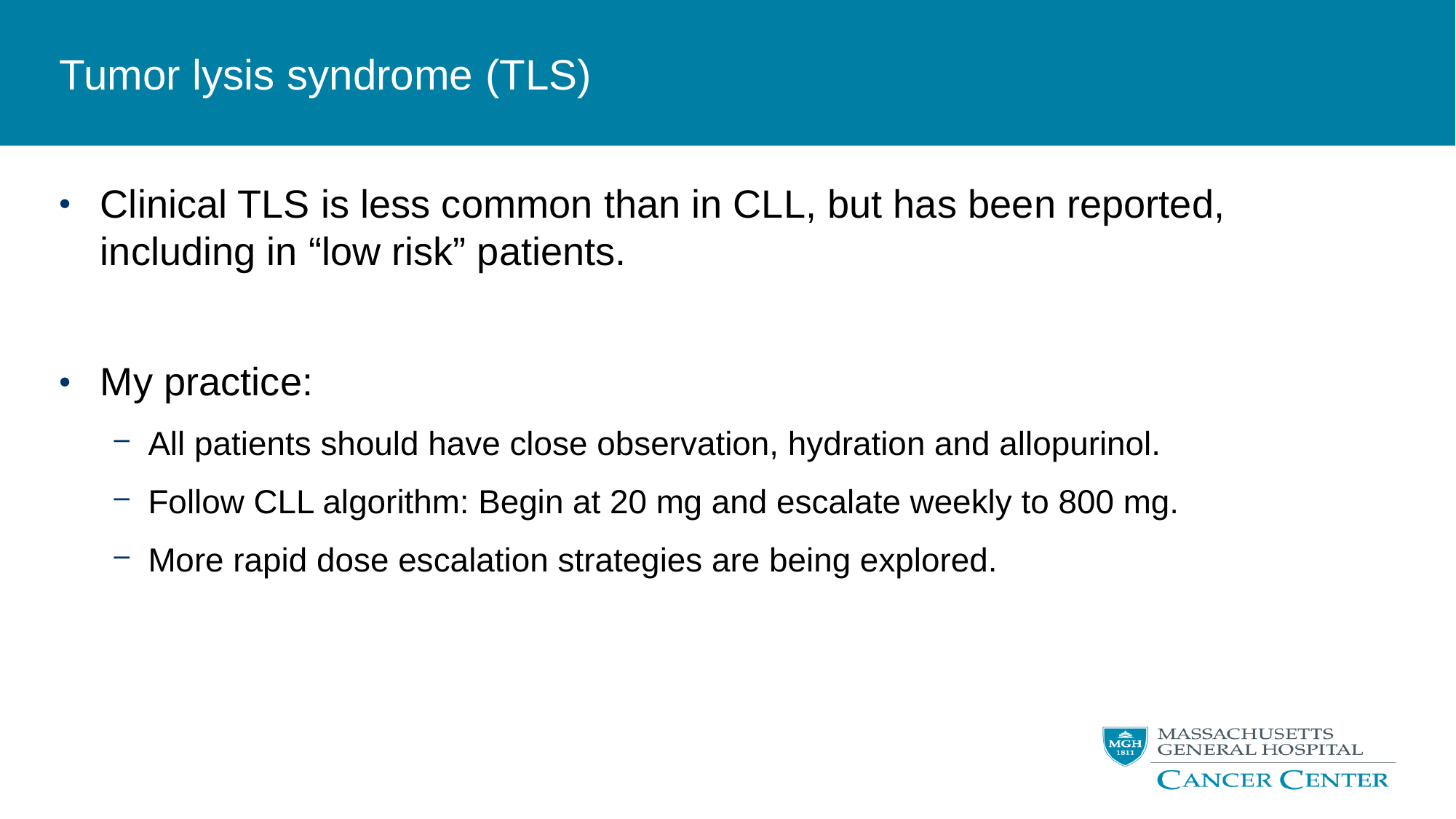

# Tumor lysis syndrome (TLS)
Clinical TLS is less common than in CLL, but has been reported, including in “low risk” patients.

My practice:
All patients should have close observation, hydration and allopurinol.
Follow CLL algorithm: Begin at 20 mg and escalate weekly to 800 mg.
More rapid dose escalation strategies are being explored.